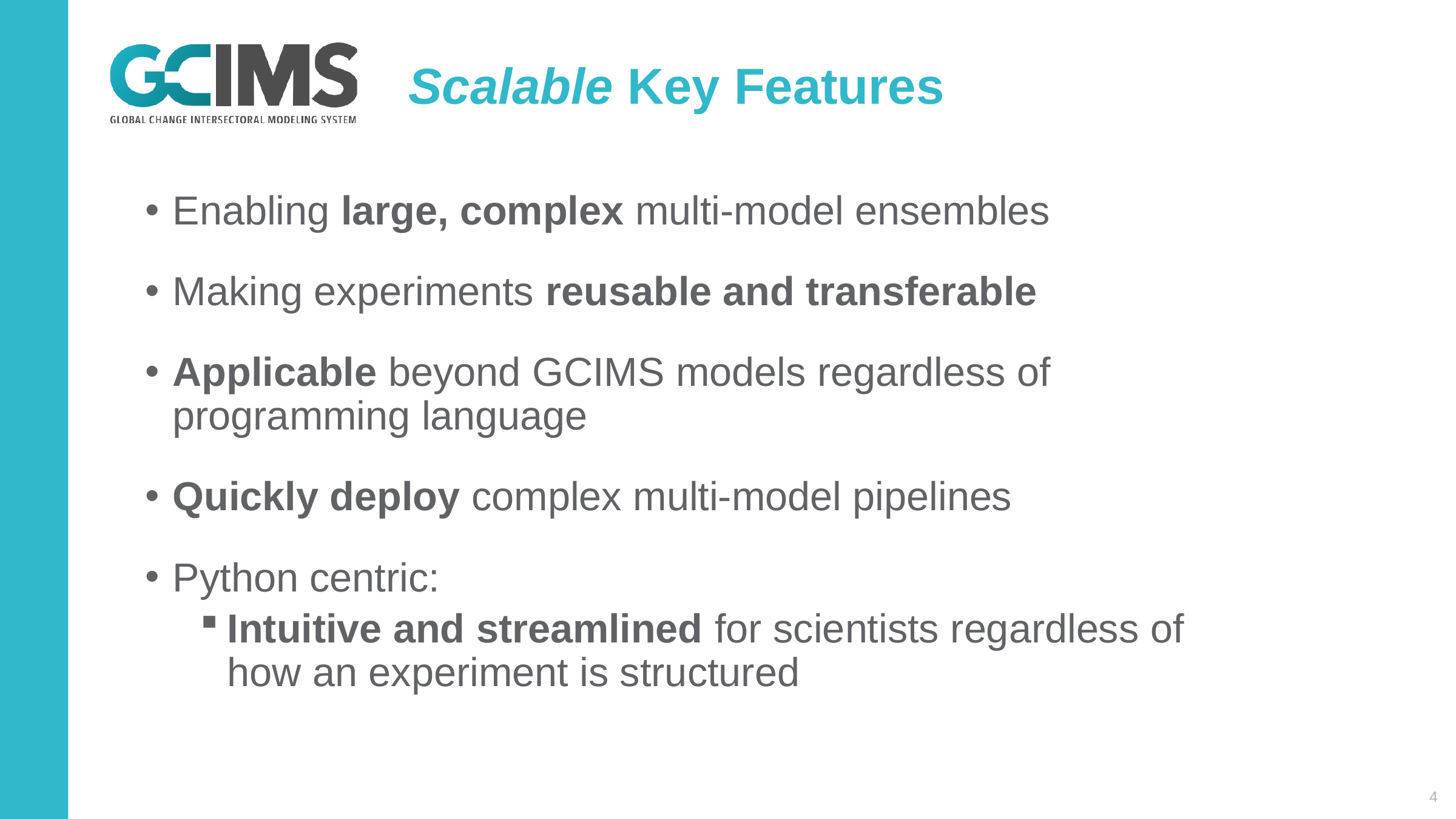

# Scalable Key Features
Enabling large, complex multi-model ensembles

Making experiments reusable and transferable

Applicable beyond GCIMS models regardless of programming language

Quickly deploy complex multi-model pipelines

Python centric:
Intuitive and streamlined for scientists regardless of how an experiment is structured

4